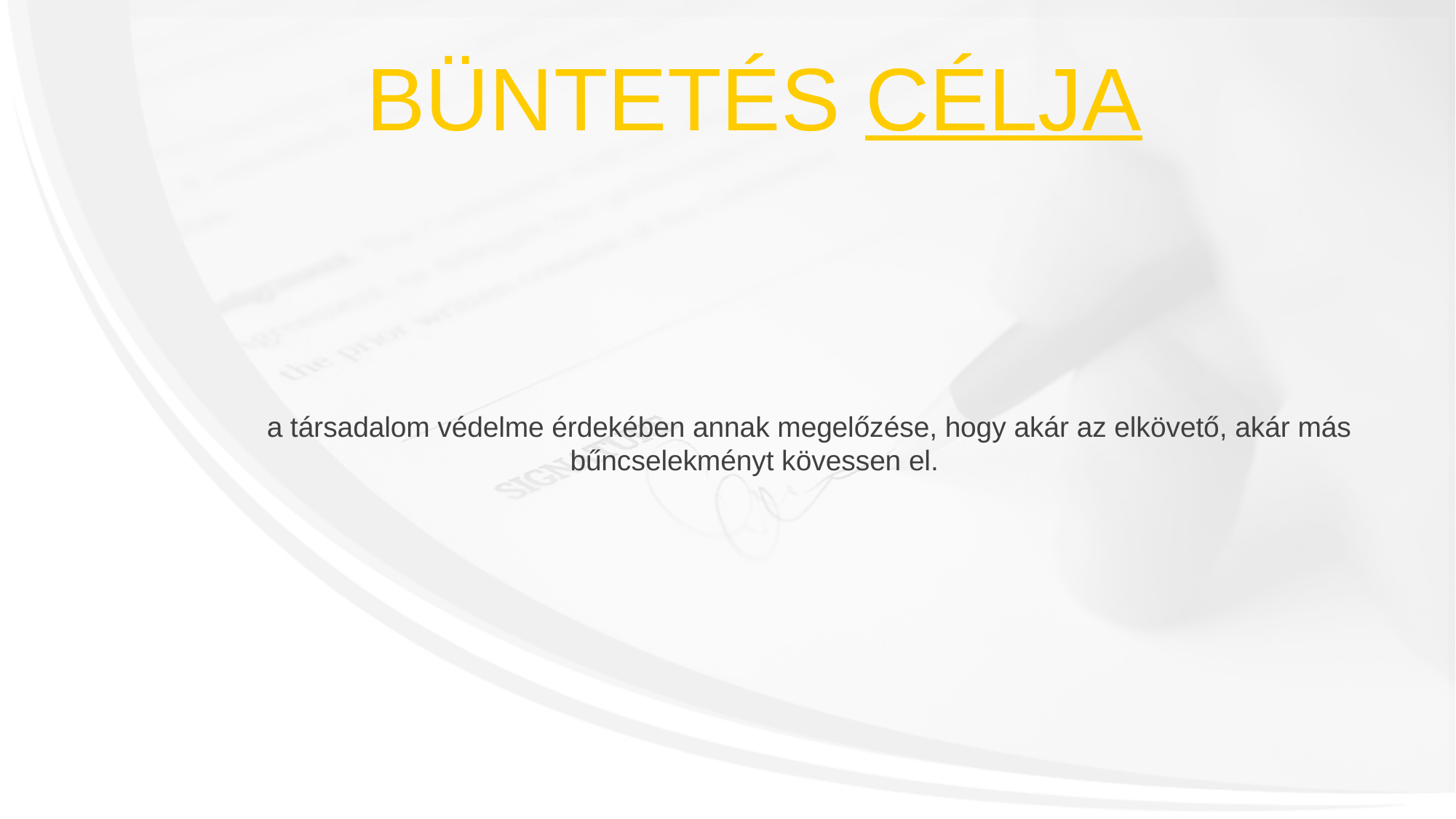

BÜNTETÉS CÉLJA
	a társadalom védelme érdekében annak megelőzése, hogy akár az elkövető, akár más bűncselekményt kövessen el.